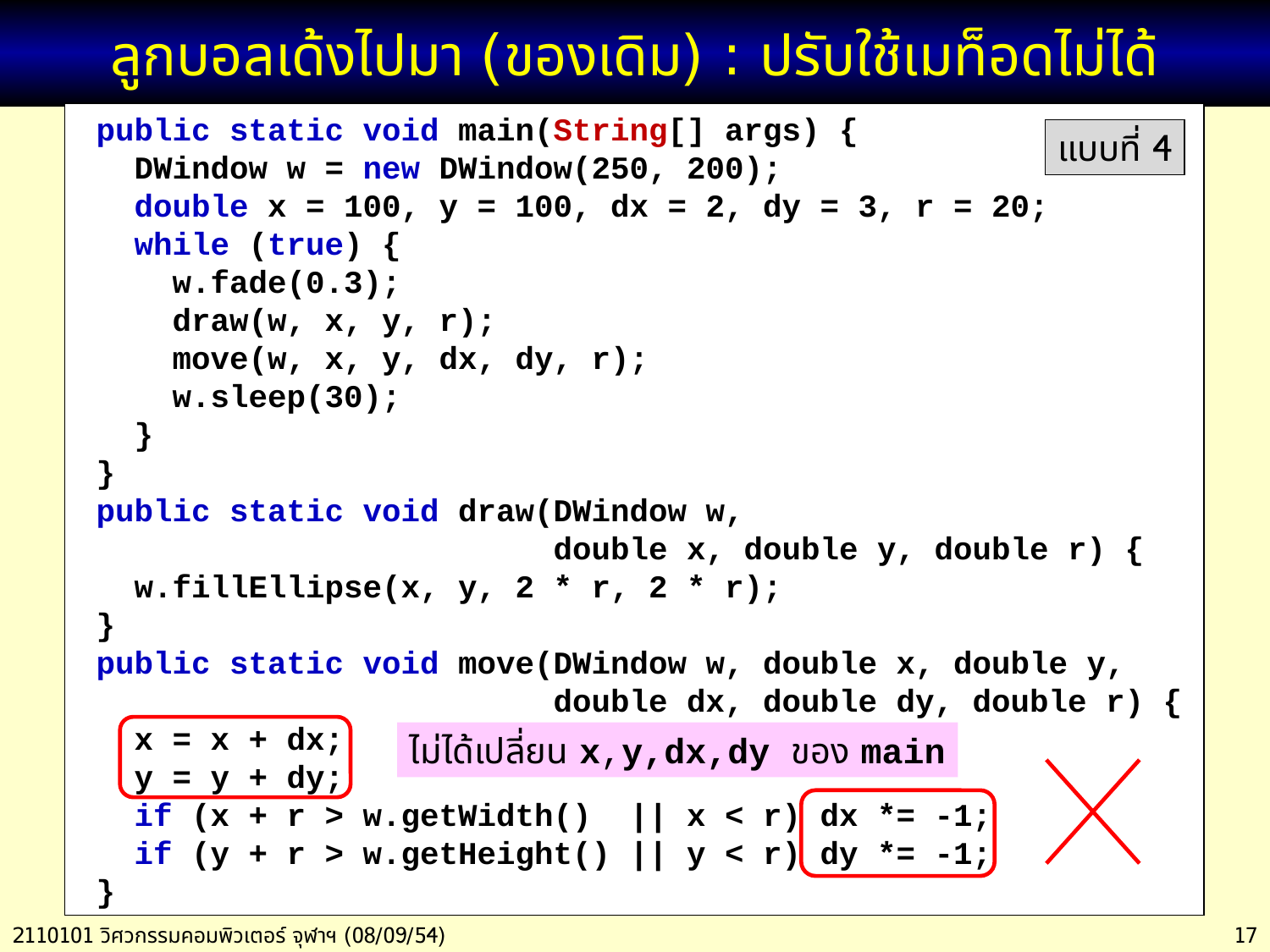

# ลูกบอลเด้งไปมา (ของเดิม) : ปรับใช้เมท็อดไม่ได้
 public static void main(String[] args) {
   DWindow w = new DWindow(250, 200);
   double x = 100, y = 100, dx = 2, dy = 3, r = 20;
   while (true) {
     w.fade(0.3);
     draw(w, x, y, r);
     move(w, x, y, dx, dy, r);
     w.sleep(30);
   }
 }
 public static void draw(DWindow w,
                         double x, double y, double r) {
   w.fillEllipse(x, y, 2 * r, 2 * r);
 }
 public static void move(DWindow w, double x, double y,
                         double dx, double dy, double r) {
   x = x + dx;
   y = y + dy;
   if (x + r > w.getWidth()  || x < r) dx *= -1;
   if (y + r > w.getHeight() || y < r) dy *= -1;
 }
แบบที่ 4

ไม่ได้เปลี่ยน x,y,dx,dy ของ main